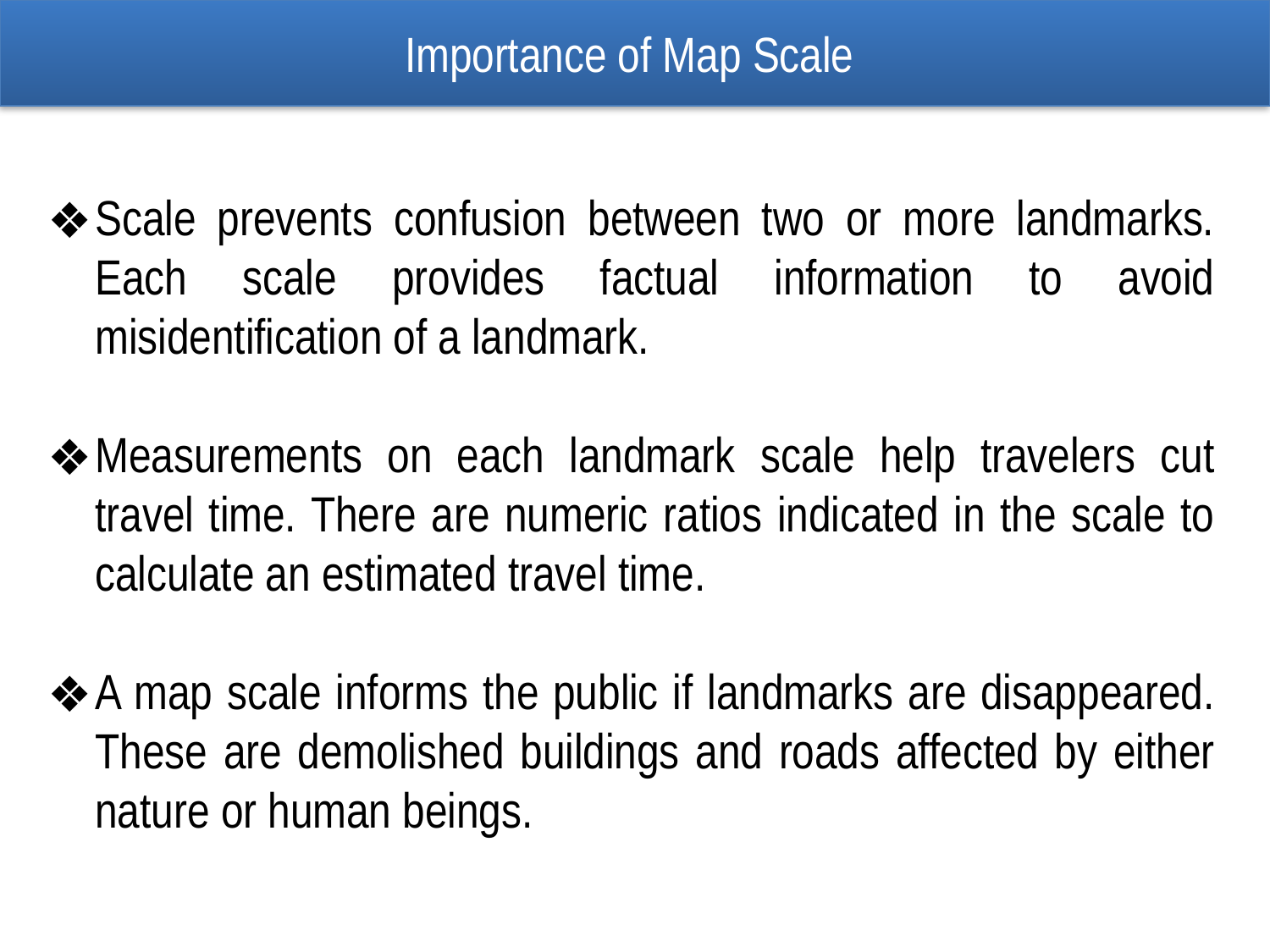

Importance of Map Scale

Scale prevents confusion between two or more landmarks. Each scale provides factual information to avoid misidentification of a landmark.

Measurements on each landmark scale help travelers cut travel time. There are numeric ratios indicated in the scale to calculate an estimated travel time.

A map scale informs the public if landmarks are disappeared. These are demolished buildings and roads affected by either nature or human beings.